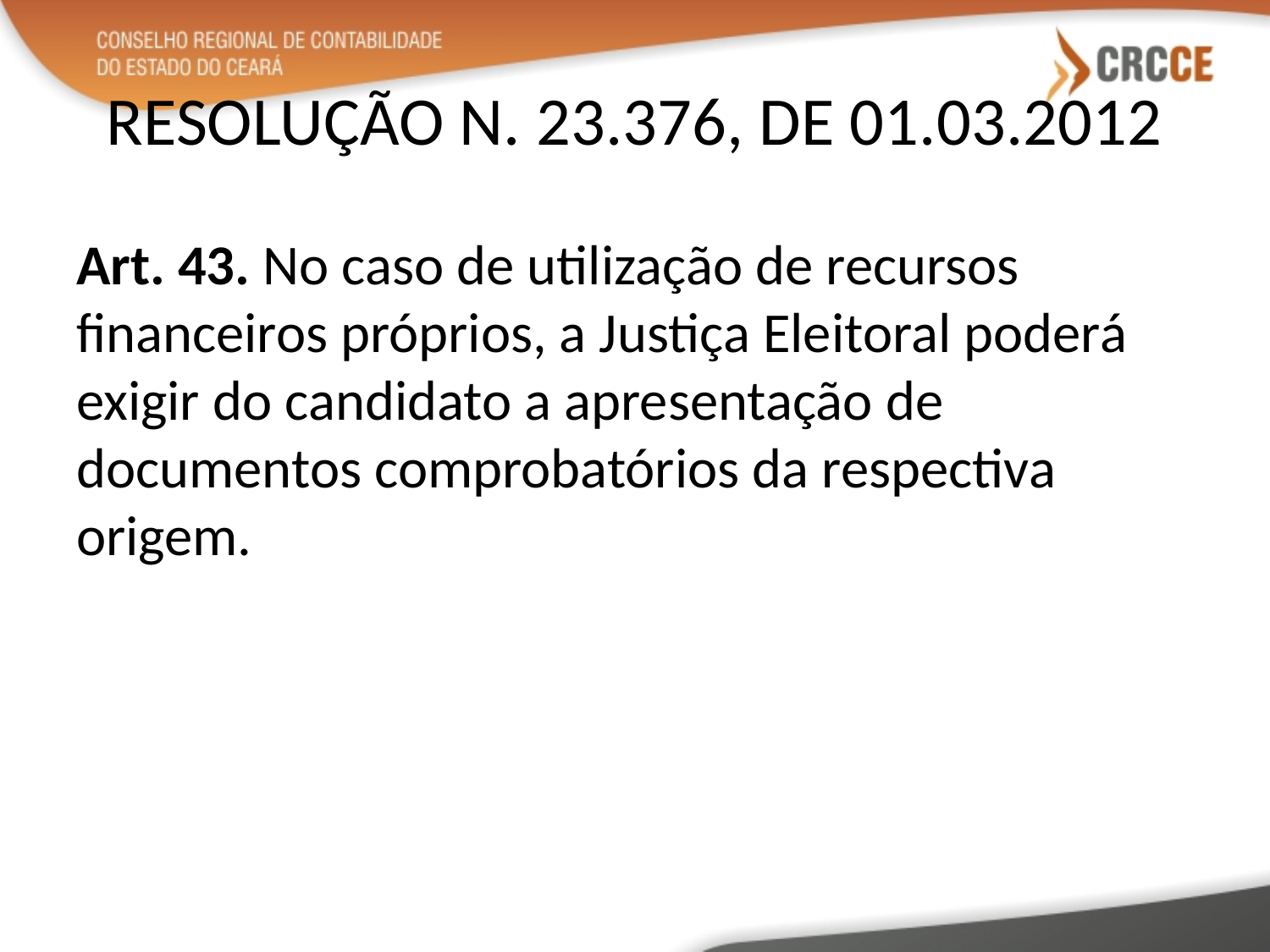

# RESOLUÇÃO N. 23.376, DE 01.03.2012
Art. 43. No caso de utilização de recursos financeiros próprios, a Justiça Eleitoral poderá exigir do candidato a apresentação de documentos comprobatórios da respectiva origem.